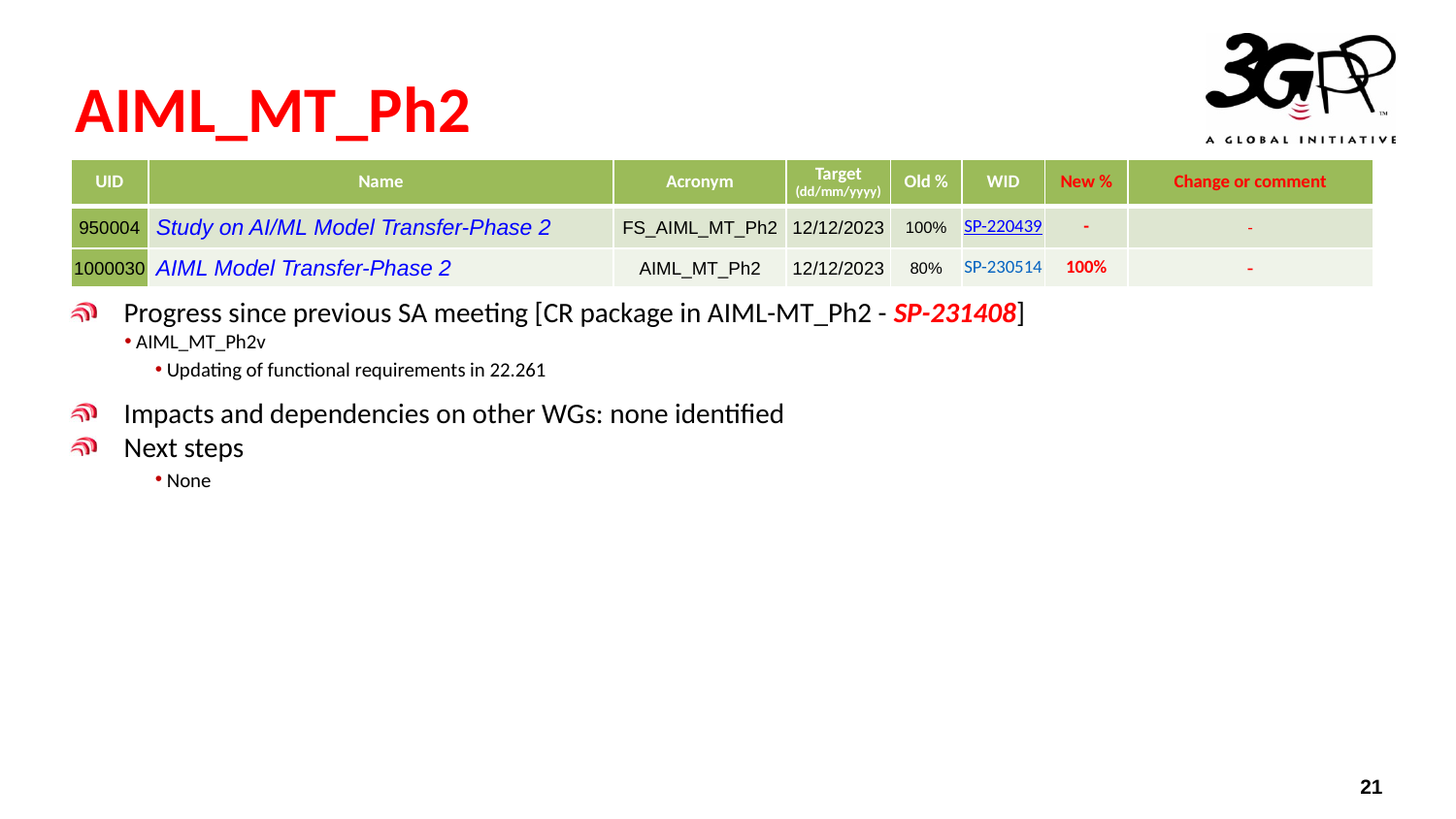

# AIML_MT_Ph2
| UID | Name | Acronym | Target (dd/mm/yyyy) | Old % | WID | New % | Change or comment |
| --- | --- | --- | --- | --- | --- | --- | --- |
| 950004 | Study on AI/ML Model Transfer-Phase 2 | FS\_AIML\_MT\_Ph2 | 12/12/2023 | 100% | SP-220439 | - | - |
| 1000030 | AIML Model Transfer-Phase 2 | AIML\_MT\_Ph2 | 12/12/2023 | 80% | SP-230514 | 100% | - |
Progress since previous SA meeting [CR package in AIML-MT_Ph2 - SP-231408]
 AIML_MT_Ph2v
 Updating of functional requirements in 22.261

Impacts and dependencies on other WGs: none identified
Next steps
 None